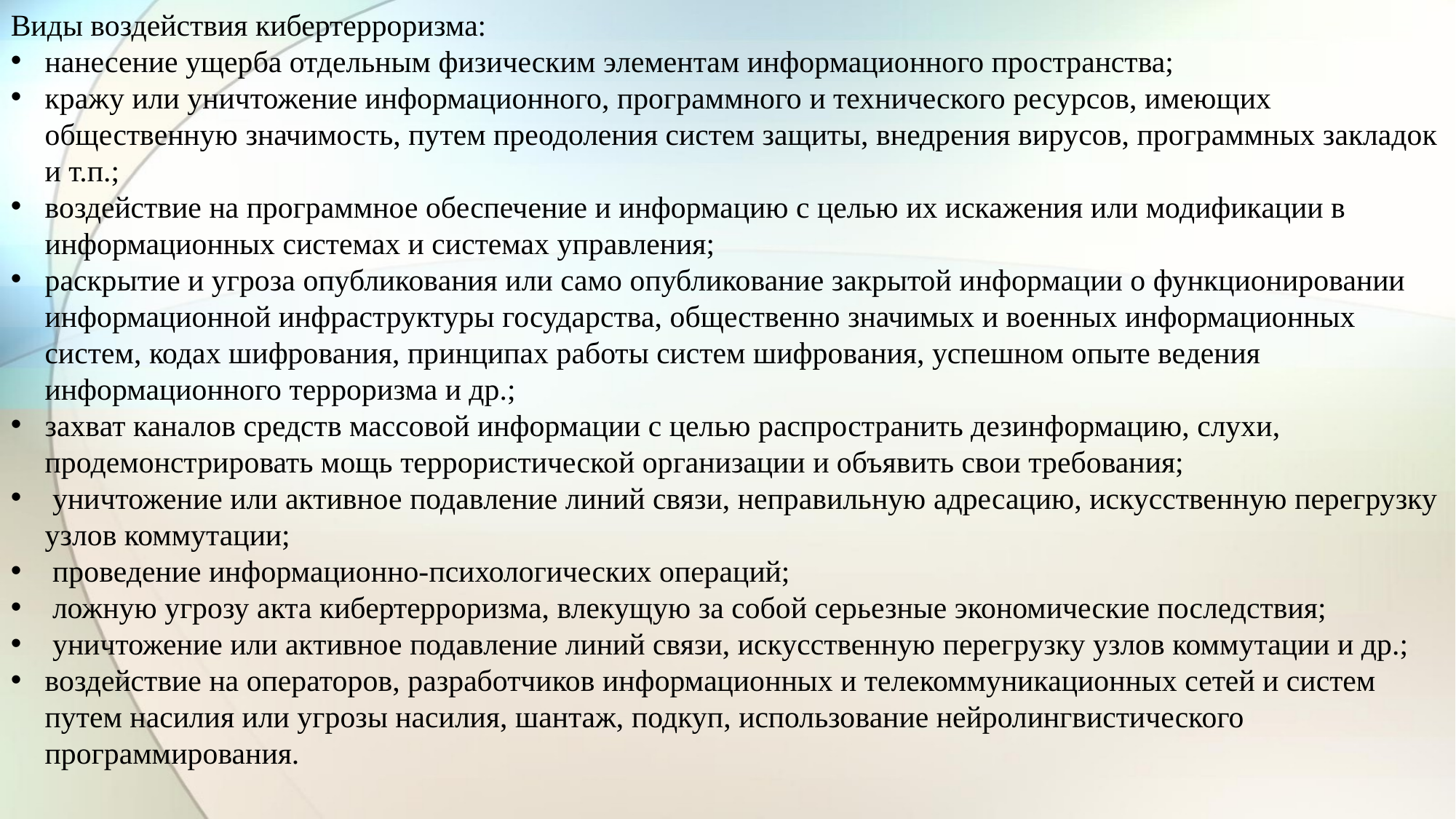

Виды воздействия кибертерроризма:
нанесение ущерба отдельным физическим элементам информационного пространства;
кражу или уничтожение информационного, программного и технического ресурсов, имеющих общественную значимость, путем преодоления систем защиты, внедрения вирусов, программных закладок и т.п.;
воздействие на программное обеспечение и информацию с целью их искажения или модификации в информационных системах и системах управления;
раскрытие и угроза опубликования или само опубликование закрытой информации о функционировании информационной инфраструктуры государства, общественно значимых и военных информационных систем, кодах шифрования, принципах работы систем шифрования, успешном опыте ведения информационного терроризма и др.;
захват каналов средств массовой информации с целью распространить дезинформацию, слухи, продемонстрировать мощь террористической организации и объявить свои требования;
 уничтожение или активное подавление линий связи, неправильную адресацию, искусственную перегрузку узлов коммутации;
 проведение информационно-психологических операций;
 ложную угрозу акта кибертерроризма, влекущую за собой серьезные экономические последствия;
 уничтожение или активное подавление линий связи, искусственную перегрузку узлов коммутации и др.;
воздействие на операторов, разработчиков информационных и телекоммуникационных сетей и систем путем насилия или угрозы насилия, шантаж, подкуп, использование нейролингвистического программирования.